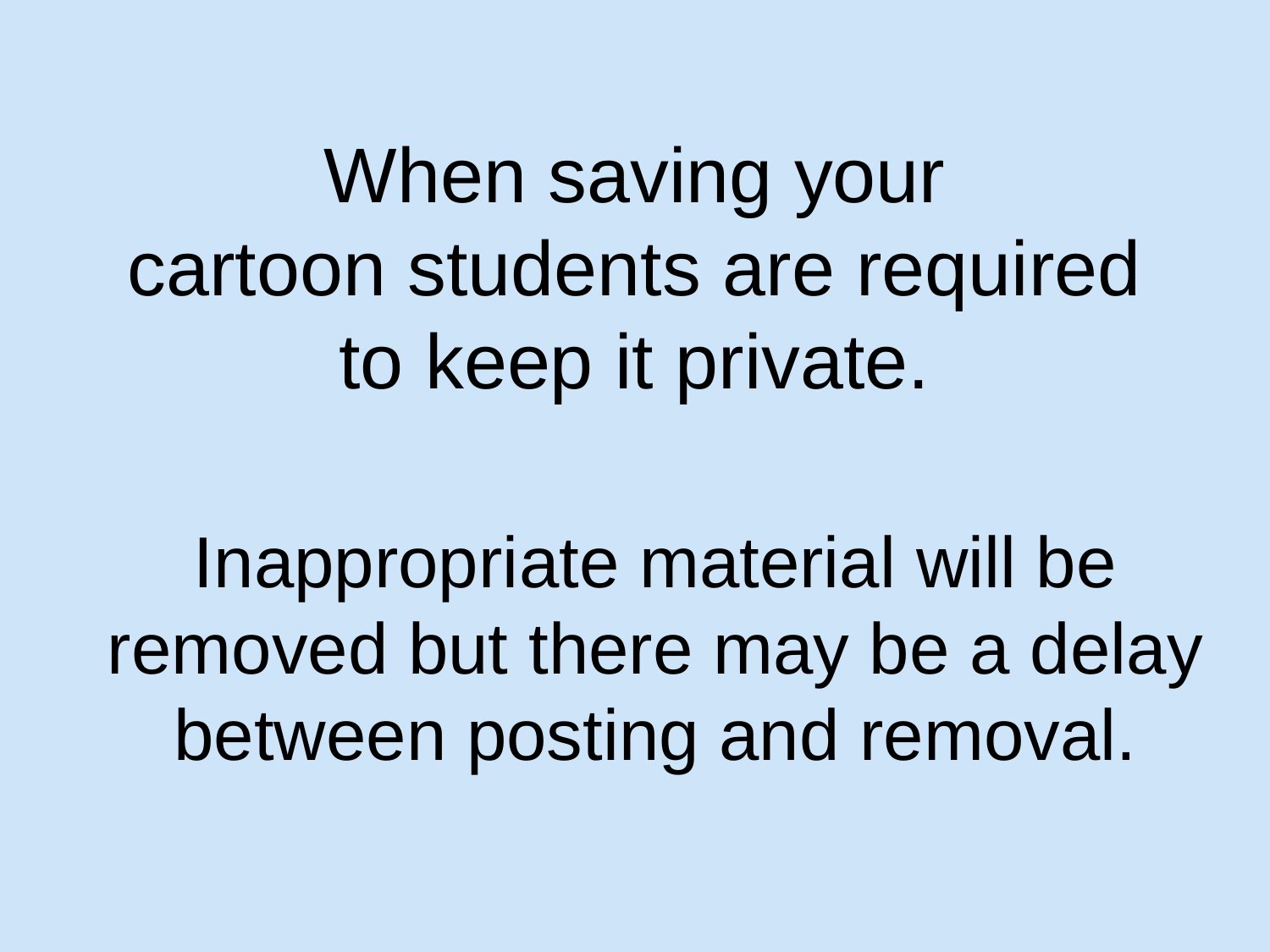

# When saving your cartoon students are required to keep it private.
Inappropriate material will be removed but there may be a delay between posting and removal.